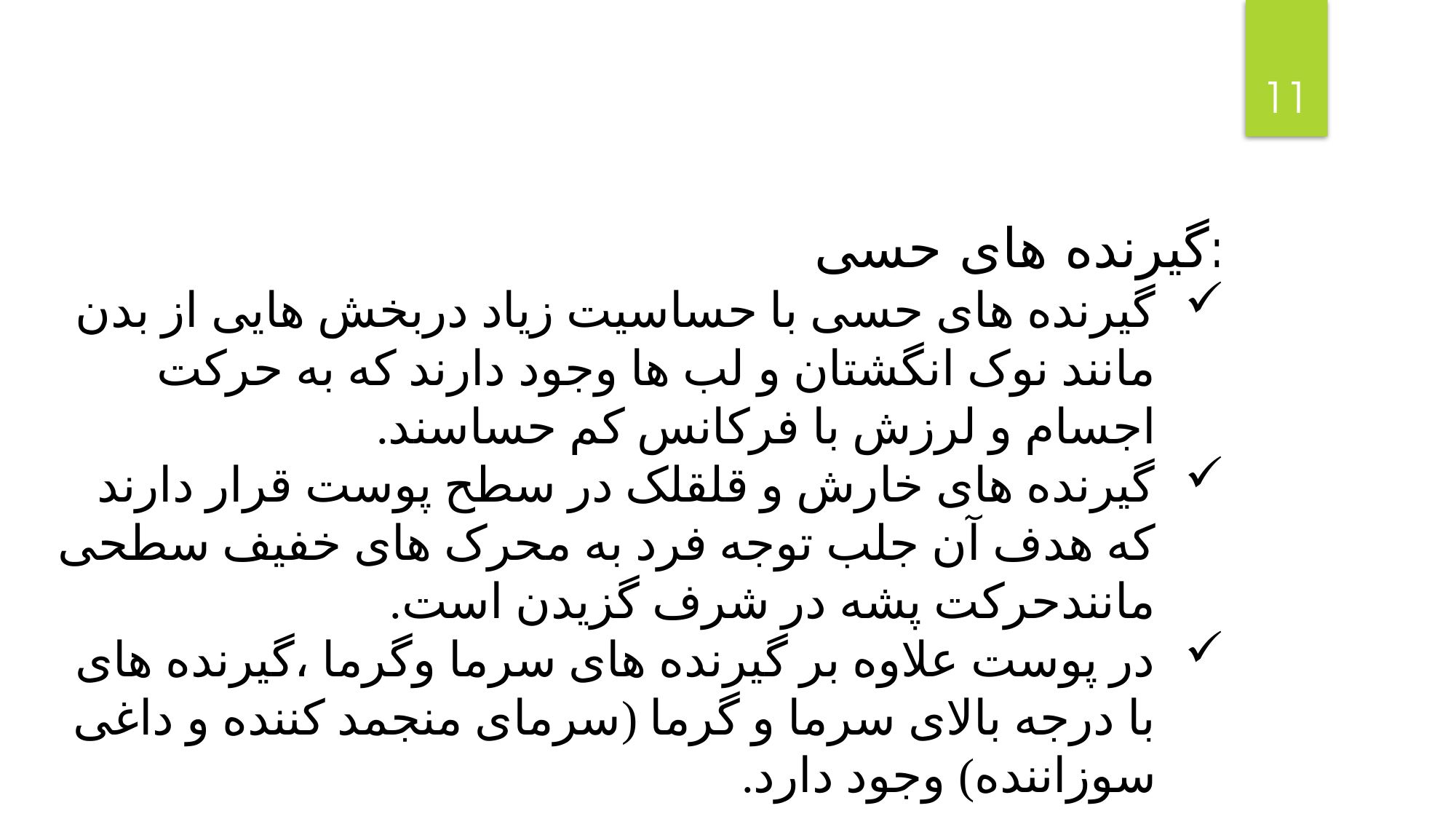

11
گیرنده های حسی:
گیرنده های حسی با حساسیت زیاد دربخش هایی از بدن مانند نوک انگشتان و لب ها وجود دارند که به حرکت اجسام و لرزش با فرکانس کم حساسند.
گیرنده های خارش و قلقلک در سطح پوست قرار دارند که هدف آن جلب توجه فرد به محرک های خفیف سطحی مانندحرکت پشه در شرف گزیدن است.
در پوست علاوه بر گیرنده های سرما وگرما ،گیرنده های با درجه بالای سرما و گرما (سرمای منجمد کننده و داغی سوزاننده) وجود دارد.